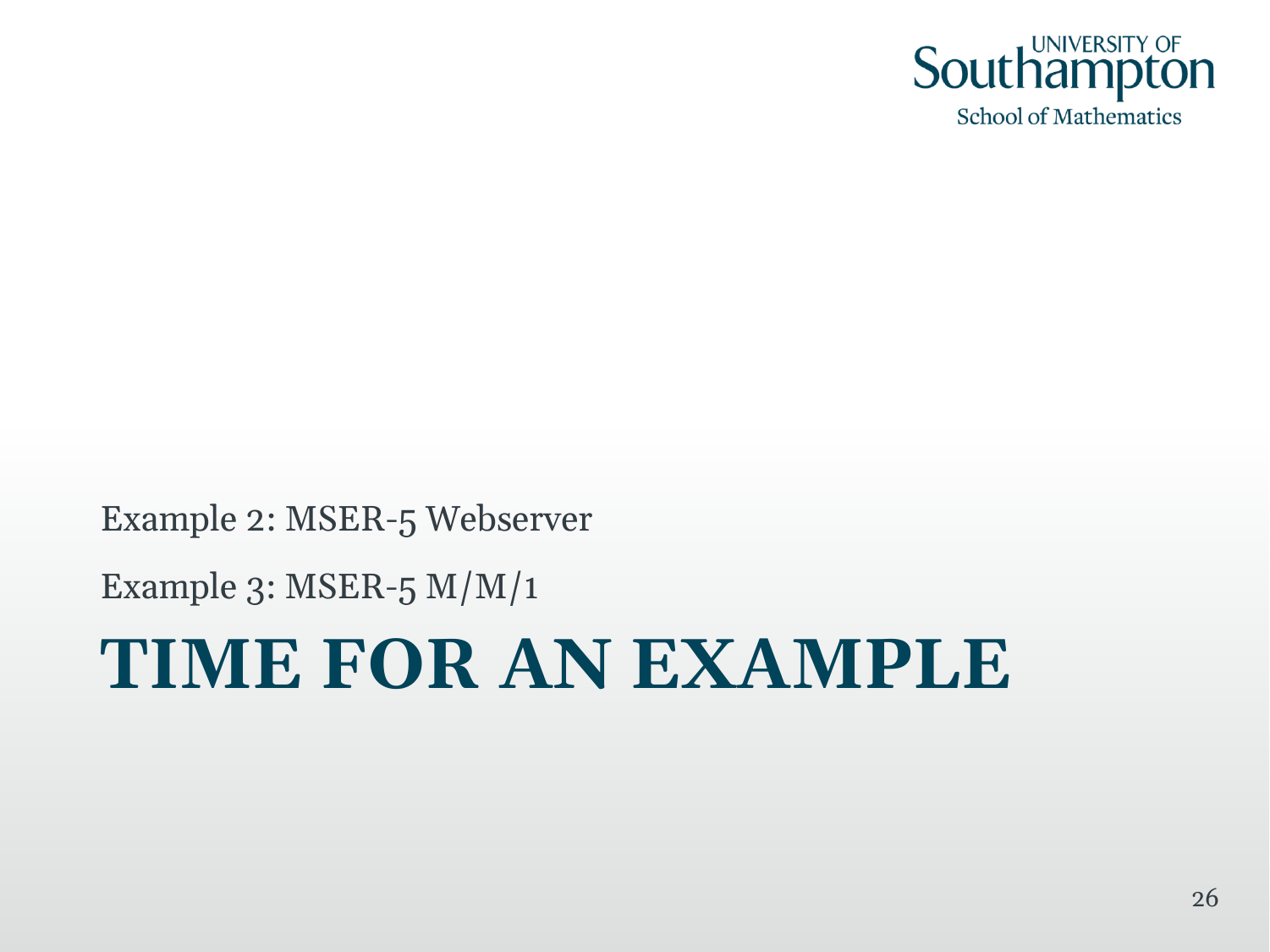

Example 2: MSER-5 Webserver
Example 3: MSER-5 M/M/1
# Time for an example
26